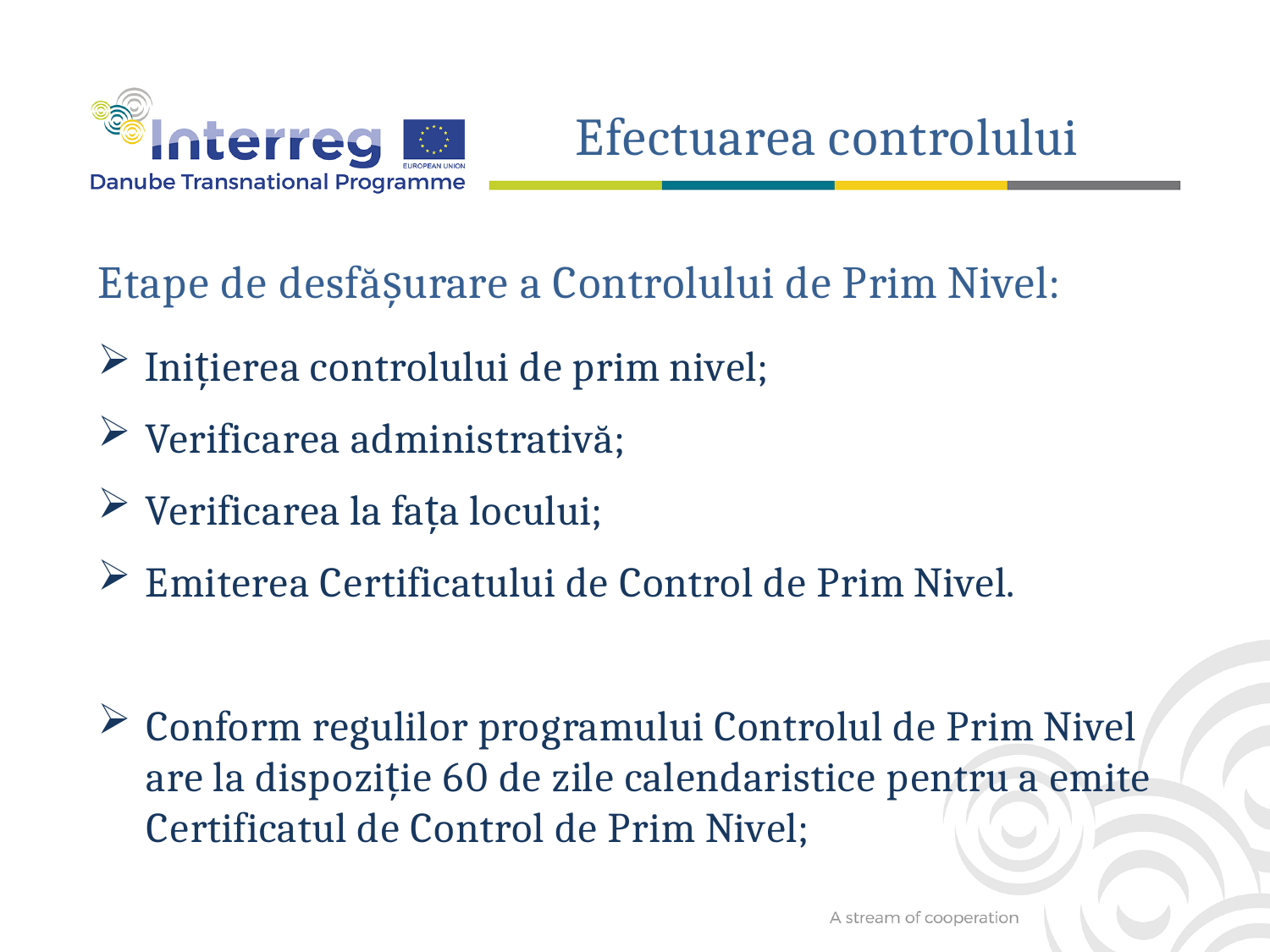

Efectuarea controlului
Etape de desfășurare a Controlului de Prim Nivel:
Inițierea controlului de prim nivel;
Verificarea administrativă;
Verificarea la fața locului;
Emiterea Certificatului de Control de Prim Nivel.

Conform regulilor programului Controlul de Prim Nivel are la dispoziție 60 de zile calendaristice pentru a emite Certificatul de Control de Prim Nivel;